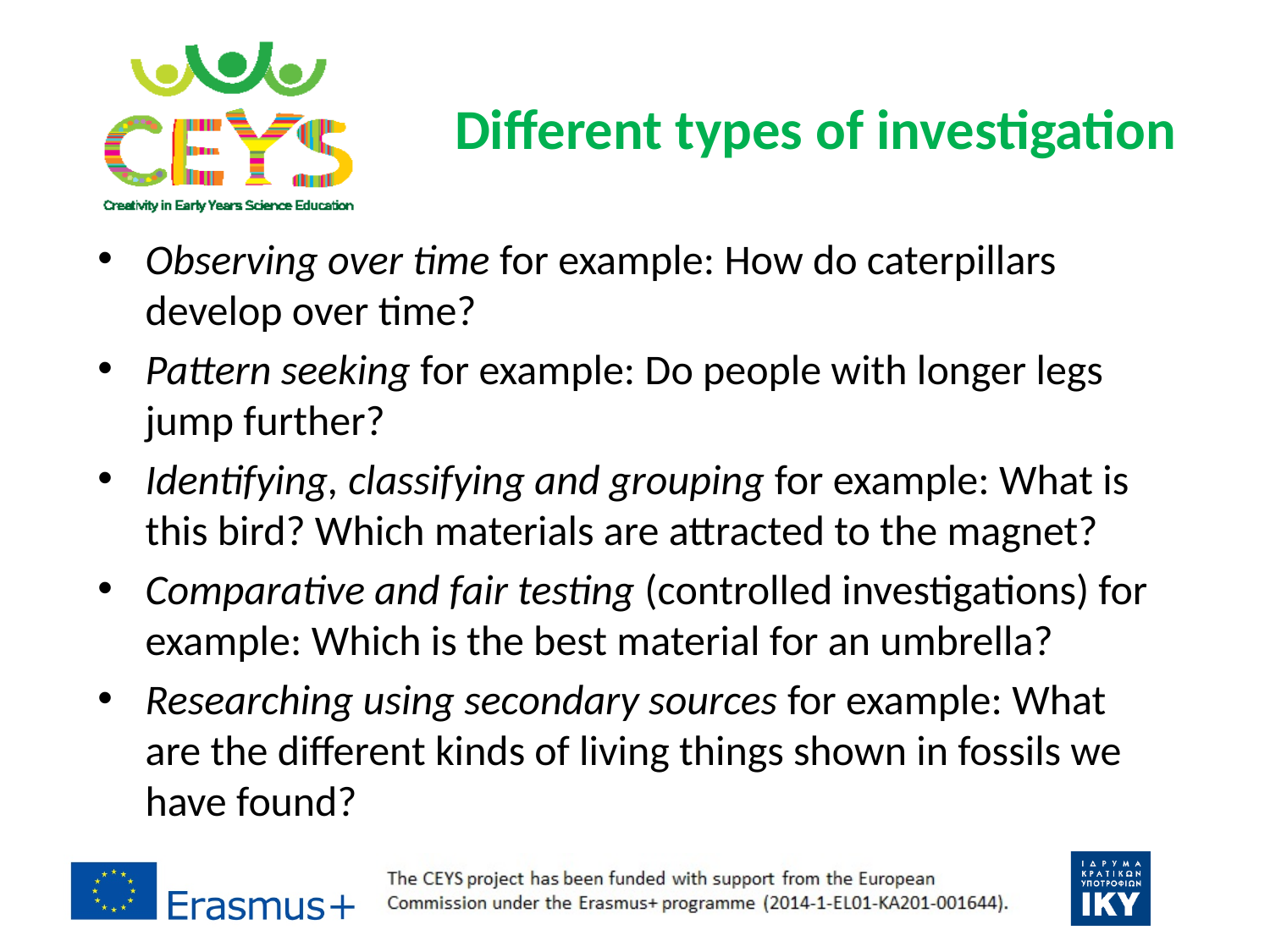

# Different types of investigation
Observing over time for example: How do caterpillars develop over time?
Pattern seeking for example: Do people with longer legs jump further?
Identifying, classifying and grouping for example: What is this bird? Which materials are attracted to the magnet?
Comparative and fair testing (controlled investigations) for example: Which is the best material for an umbrella?
Researching using secondary sources for example: What are the different kinds of living things shown in fossils we have found?